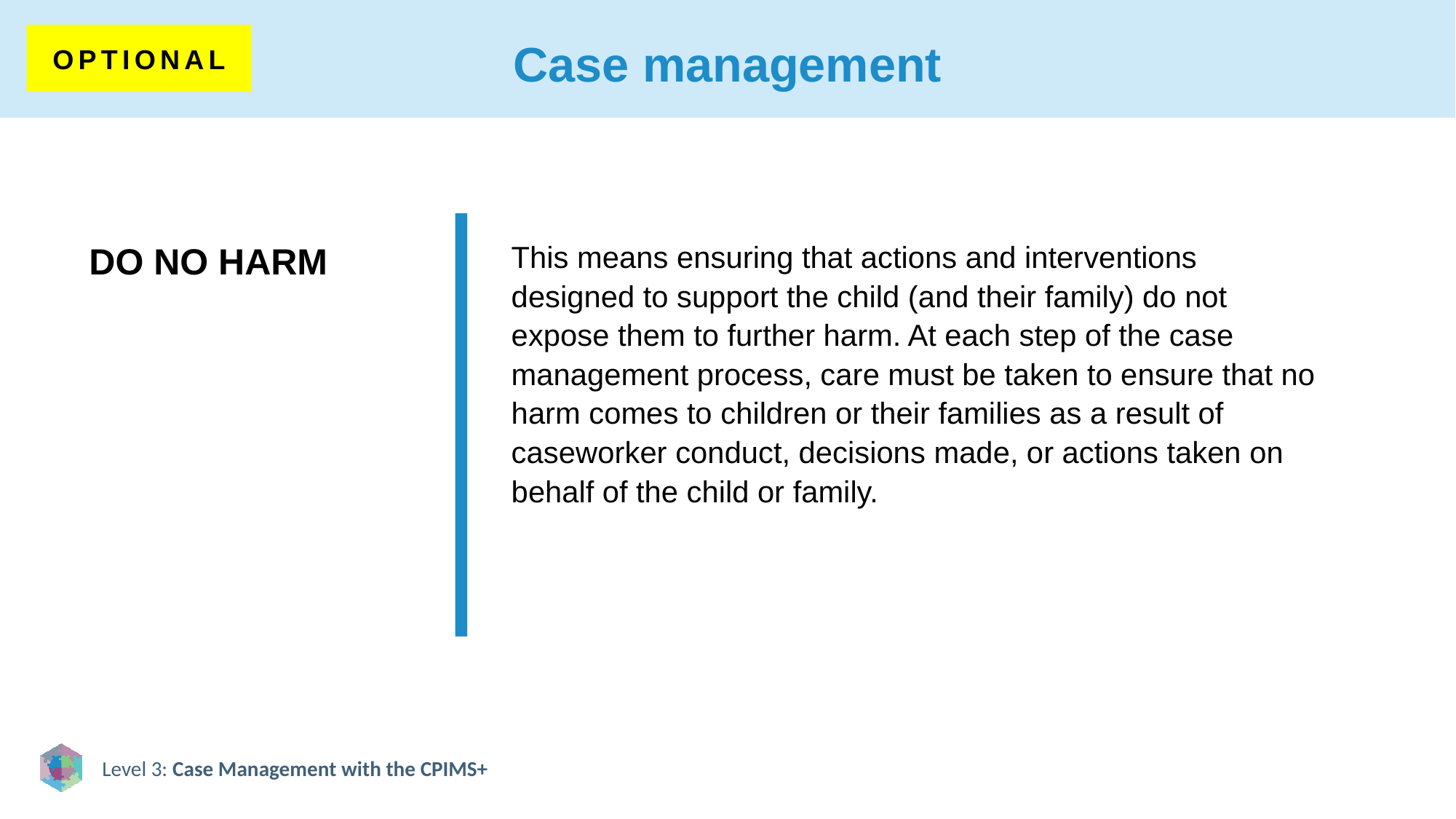

# Case management
OPTIONAL

DO NO HARM
This means ensuring that actions and interventions designed to support the child (and their family) do not expose them to further harm. At each step of the case management process, care must be taken to ensure that no harm comes to children or their families as a result of caseworker conduct, decisions made, or actions taken on behalf of the child or family.